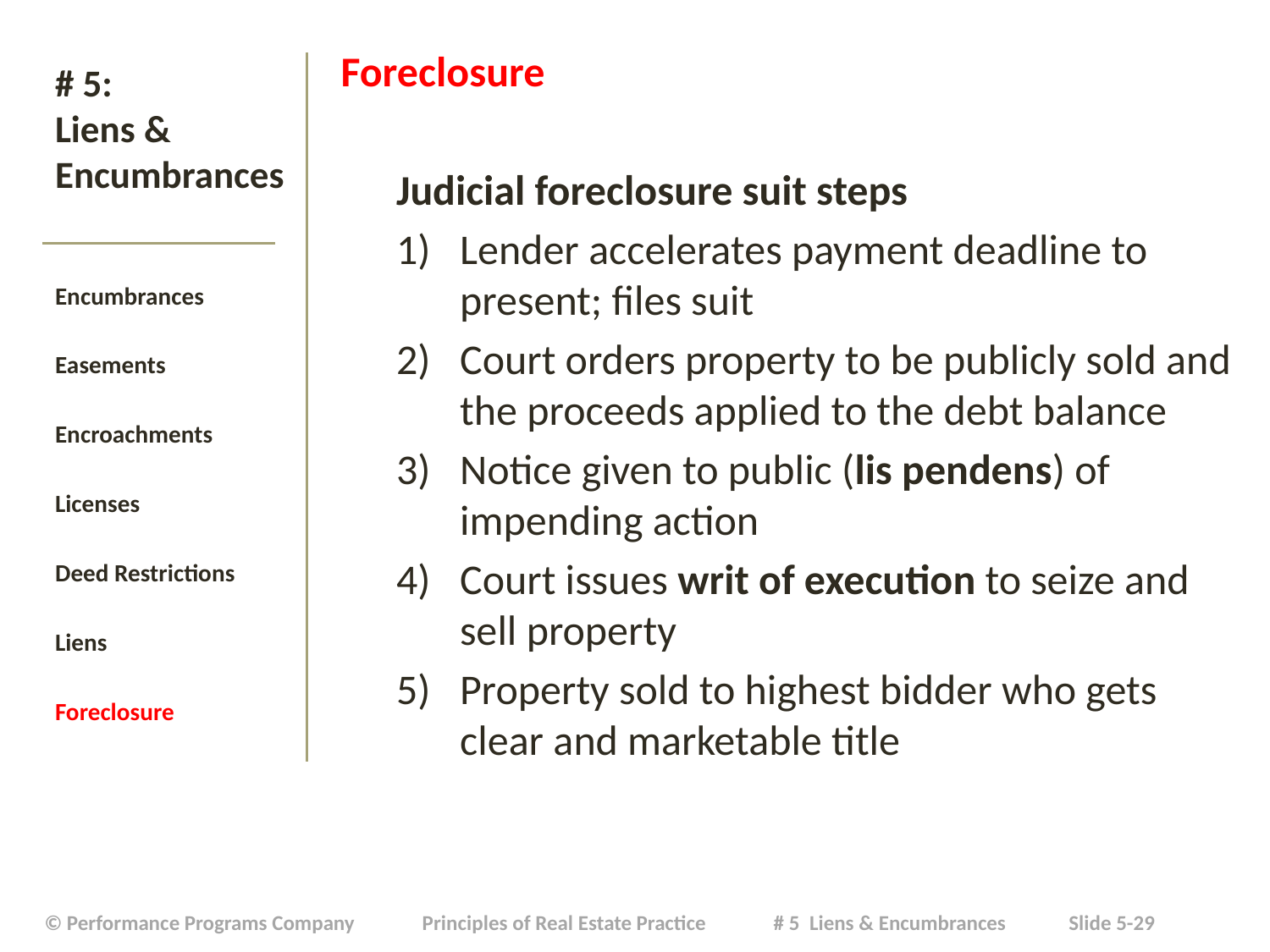

Foreclosure

Judicial foreclosure suit steps
Lender accelerates payment deadline to present; files suit
Court orders property to be publicly sold and the proceeds applied to the debt balance
Notice given to public (lis pendens) of impending action
Court issues writ of execution to seize and sell property
Property sold to highest bidder who gets clear and marketable title
# # 5: Liens & Encumbrances

Encumbrances

Easements

Encroachments

Licenses

Deed Restrictions

Liens

Foreclosure

| © Performance Programs Company Principles of Real Estate Practice # 5 Liens & Encumbrances Slide 5-29 |
| --- |